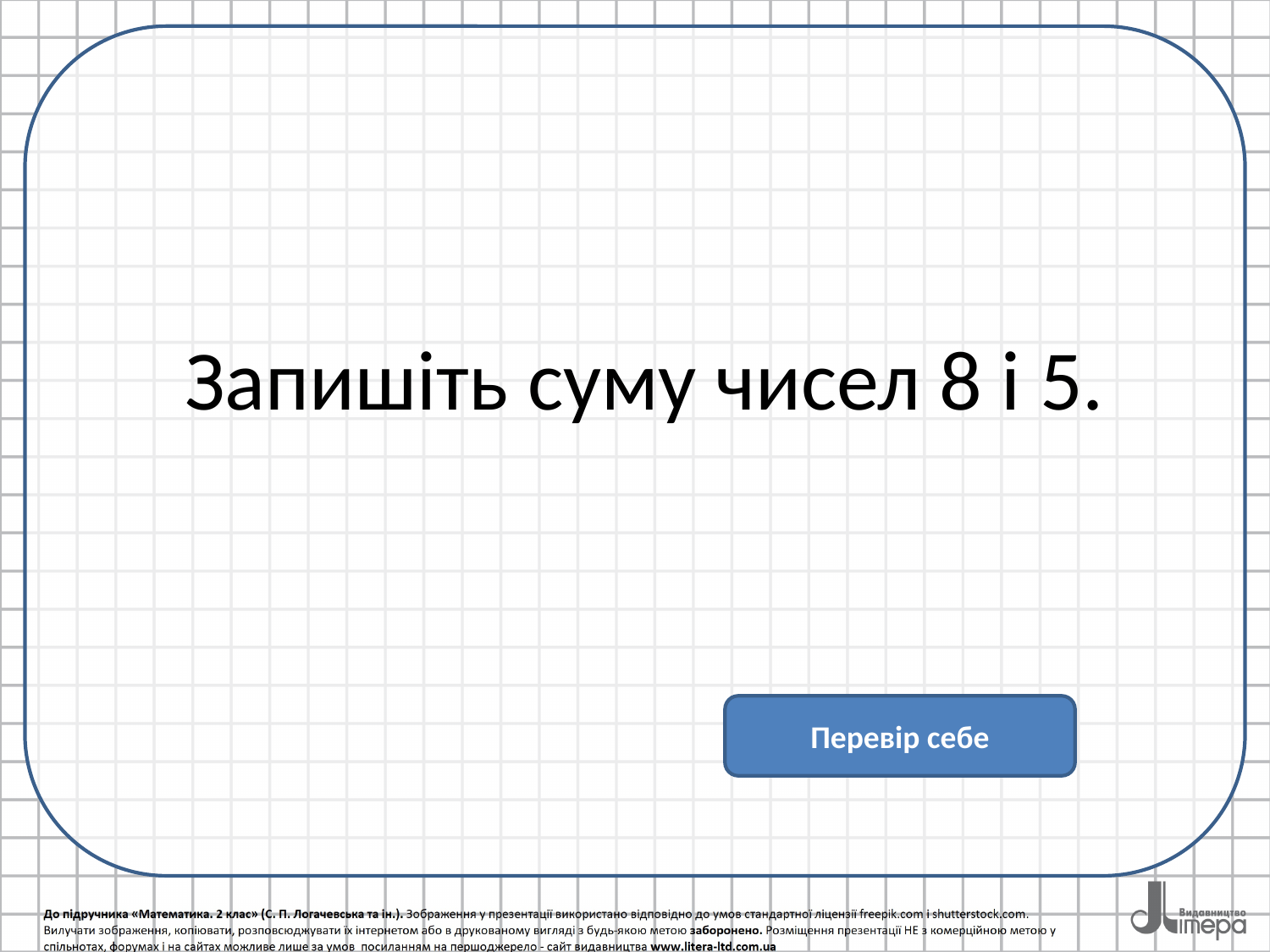

# Запишіть суму чисел 8 і 5.
Перевір себе